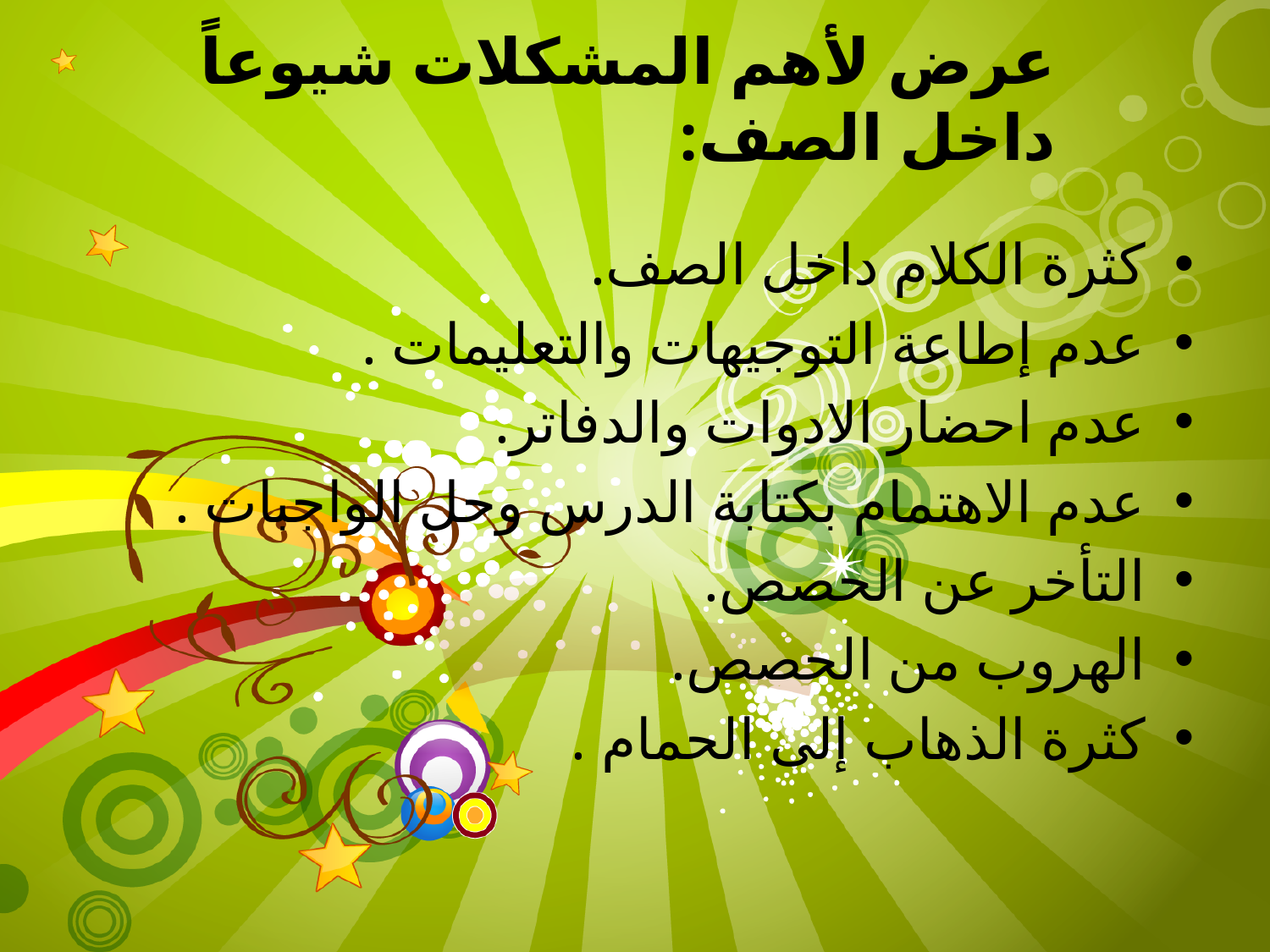

# عرض لأهم المشكلات شيوعاً داخل الصف:
كثرة الكلام داخل الصف.
عدم إطاعة التوجيهات والتعليمات .
عدم احضار الادوات والدفاتر.
عدم الاهتمام بكتابة الدرس وحل الواجبات .
التأخر عن الحصص.
الهروب من الحصص.
كثرة الذهاب إلى الحمام .